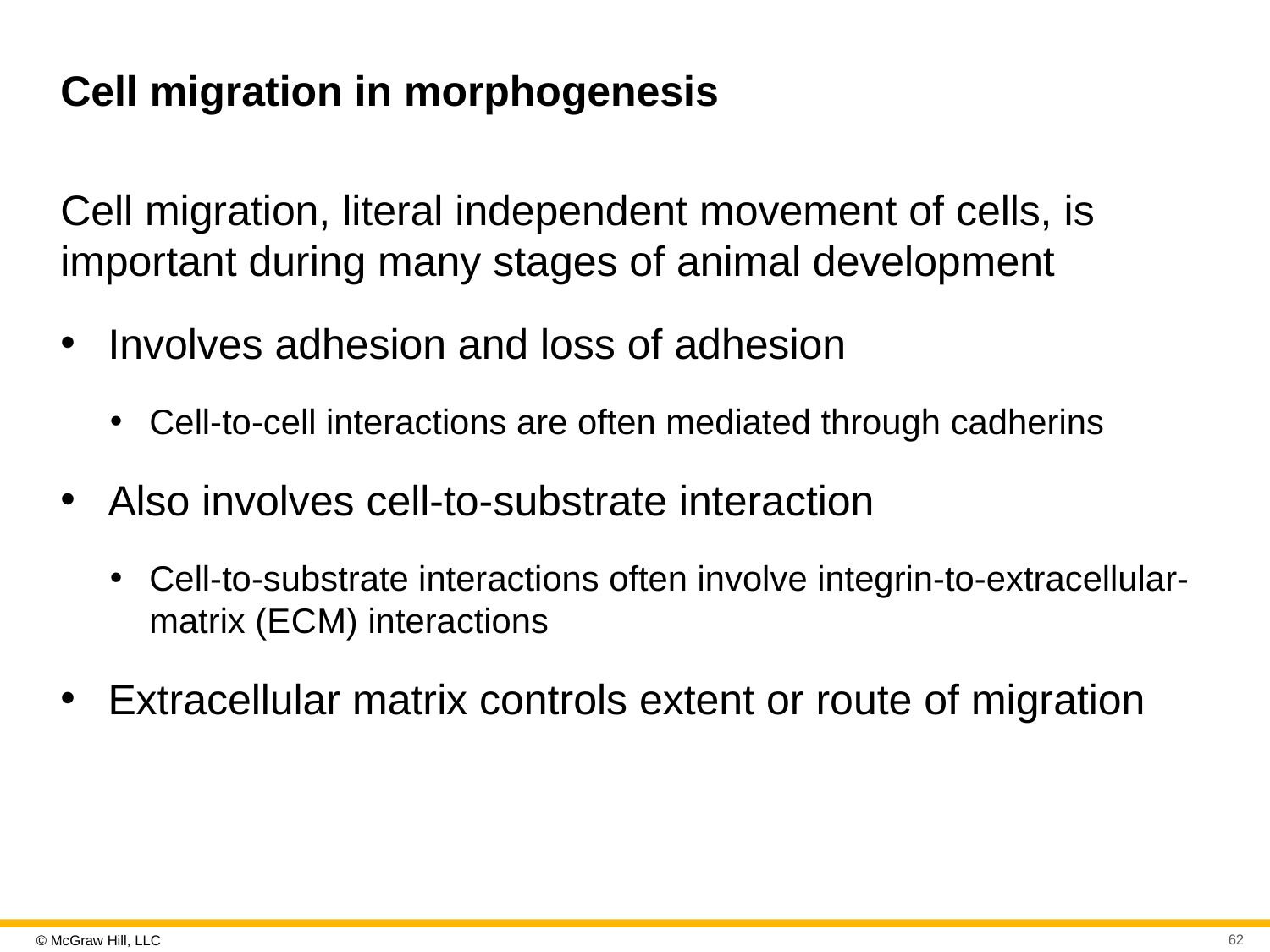

# Cell migration in morphogenesis
Cell migration, literal independent movement of cells, is important during many stages of animal development
Involves adhesion and loss of adhesion
Cell-to-cell interactions are often mediated through cadherins
Also involves cell-to-substrate interaction
Cell-to-substrate interactions often involve integrin-to-extracellular-matrix (E C M) interactions
Extracellular matrix controls extent or route of migration
62